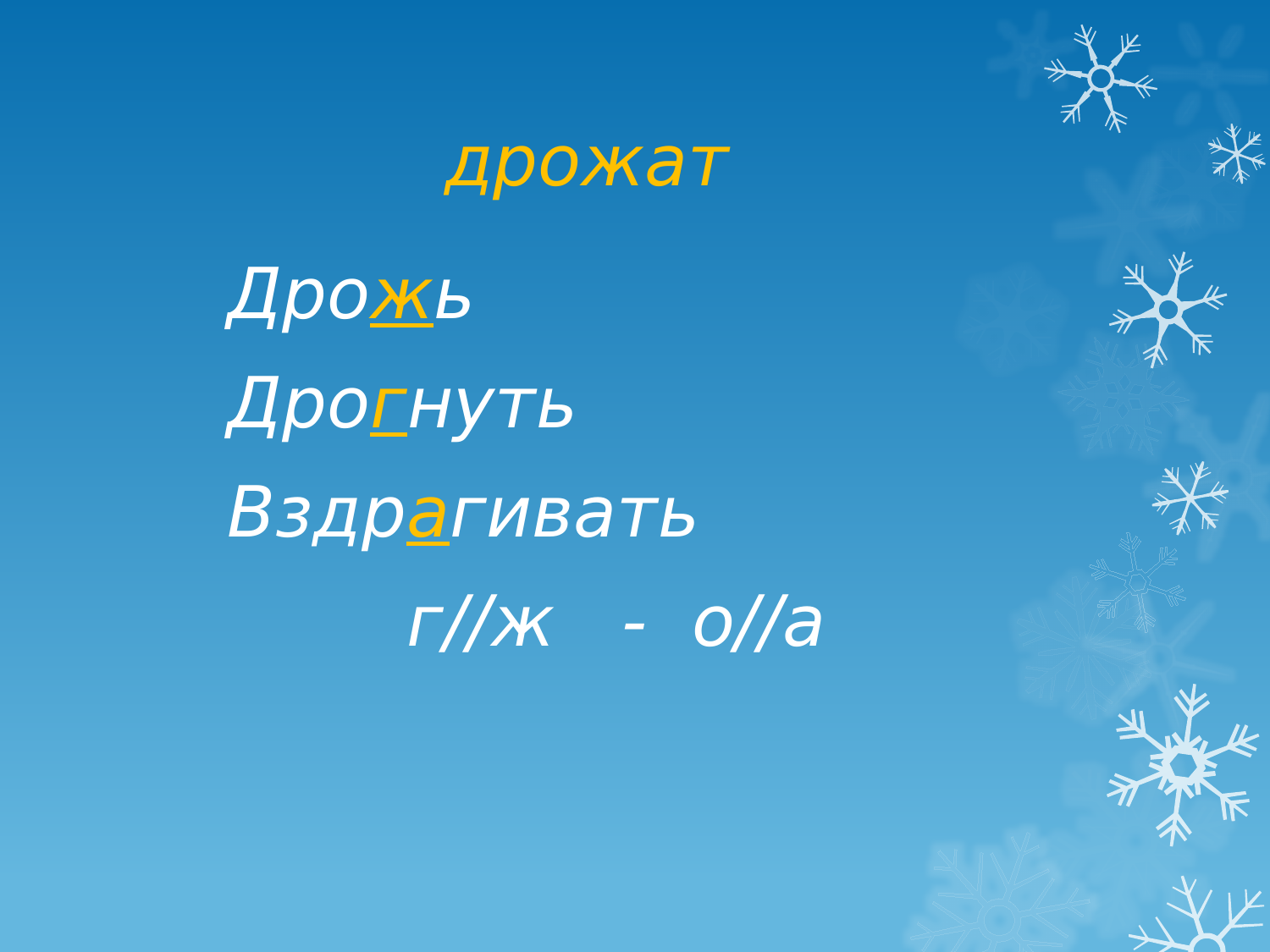

# дрожат
    Дрожь
    Дрогнуть
    Вздрагивать
            г//ж   -  о//а